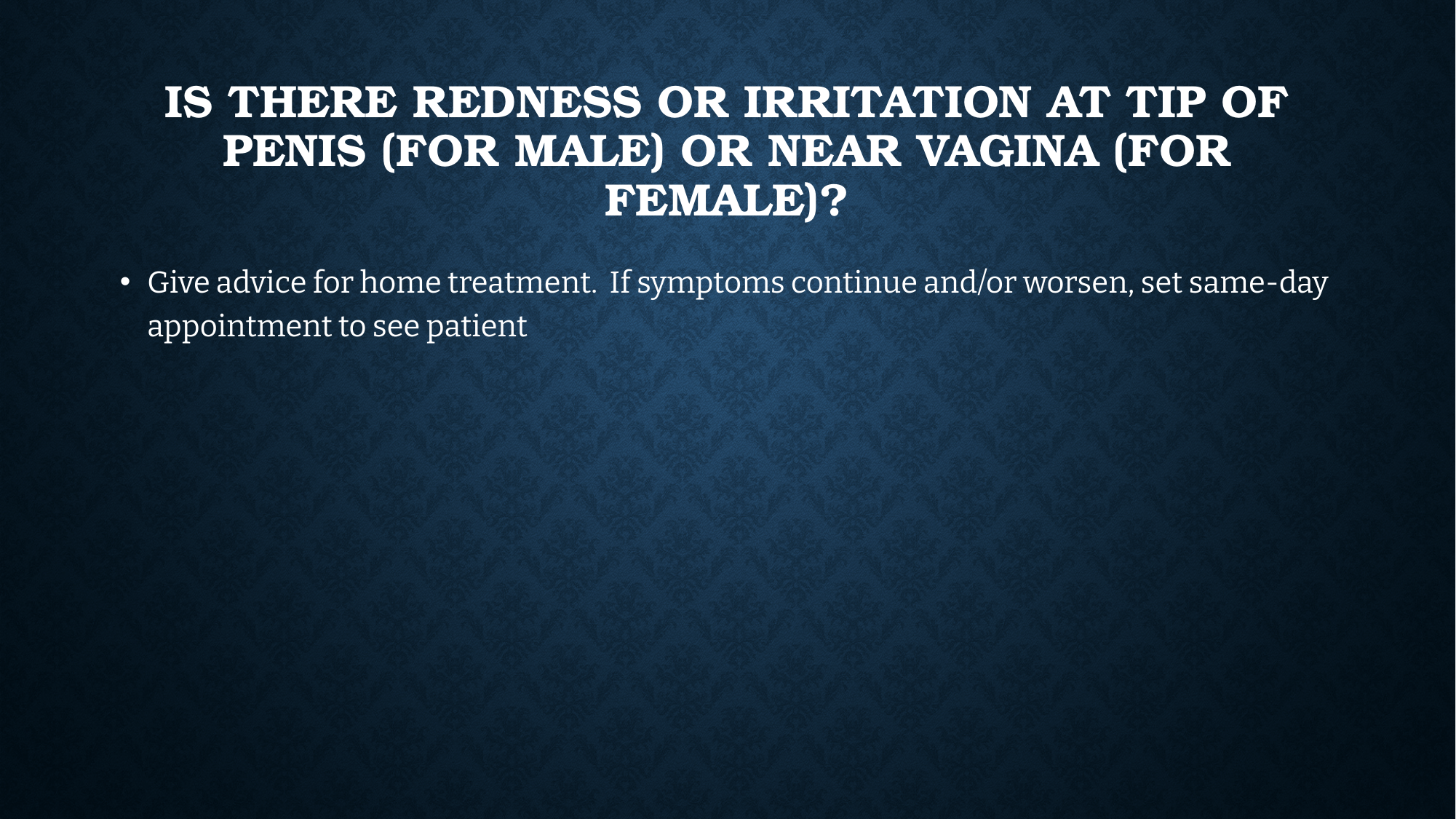

# Is there redness or irritation at tip of penis (for male) or near vagina (for female)?
Give advice for home treatment.  If symptoms continue and/or worsen, set same-day appointment to see patient